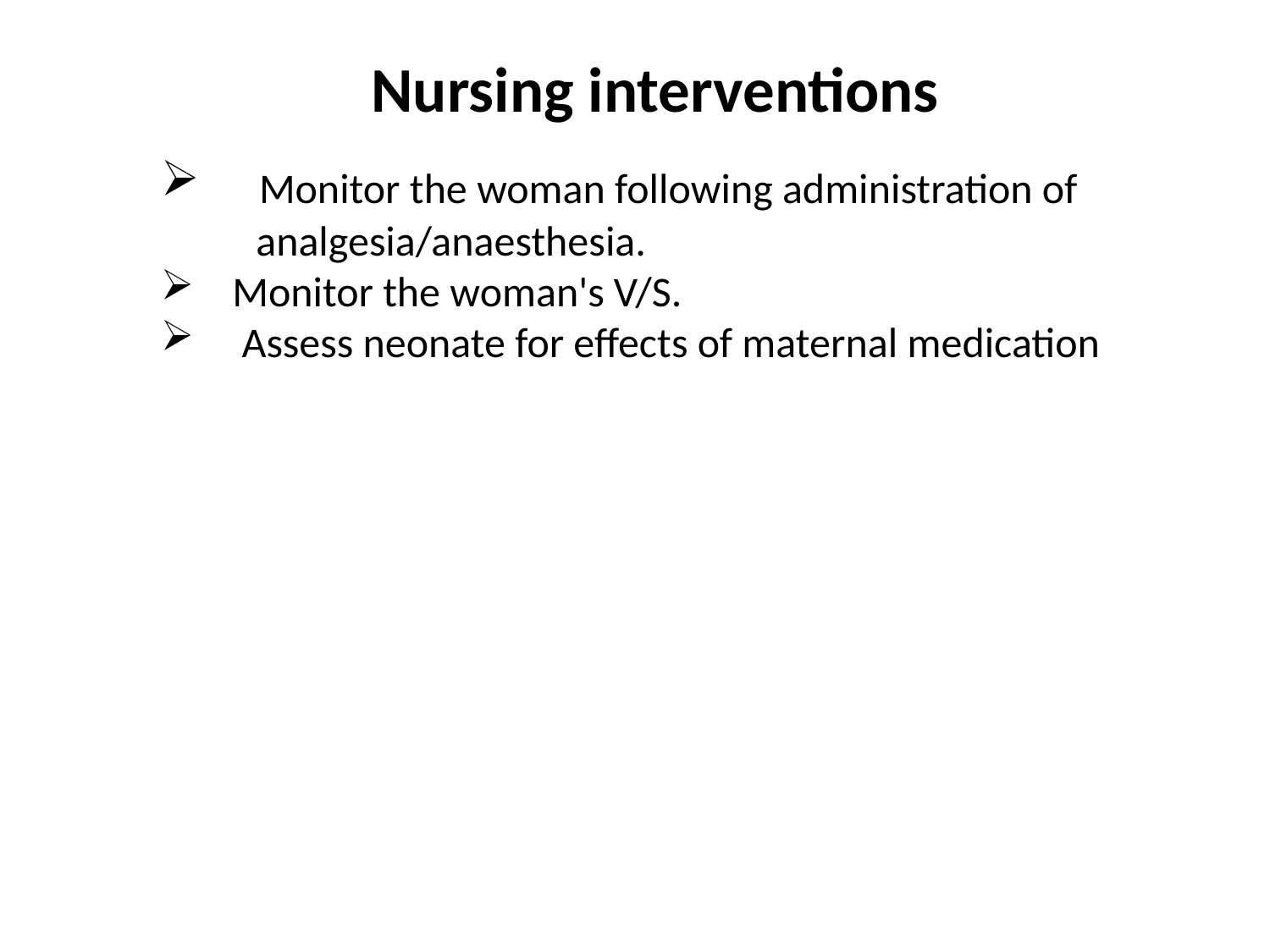

Nursing interventions
    Monitor the woman following administration of
          analgesia/anaesthesia.
    Monitor the woman's V/S.
     Assess neonate for effects of maternal medication